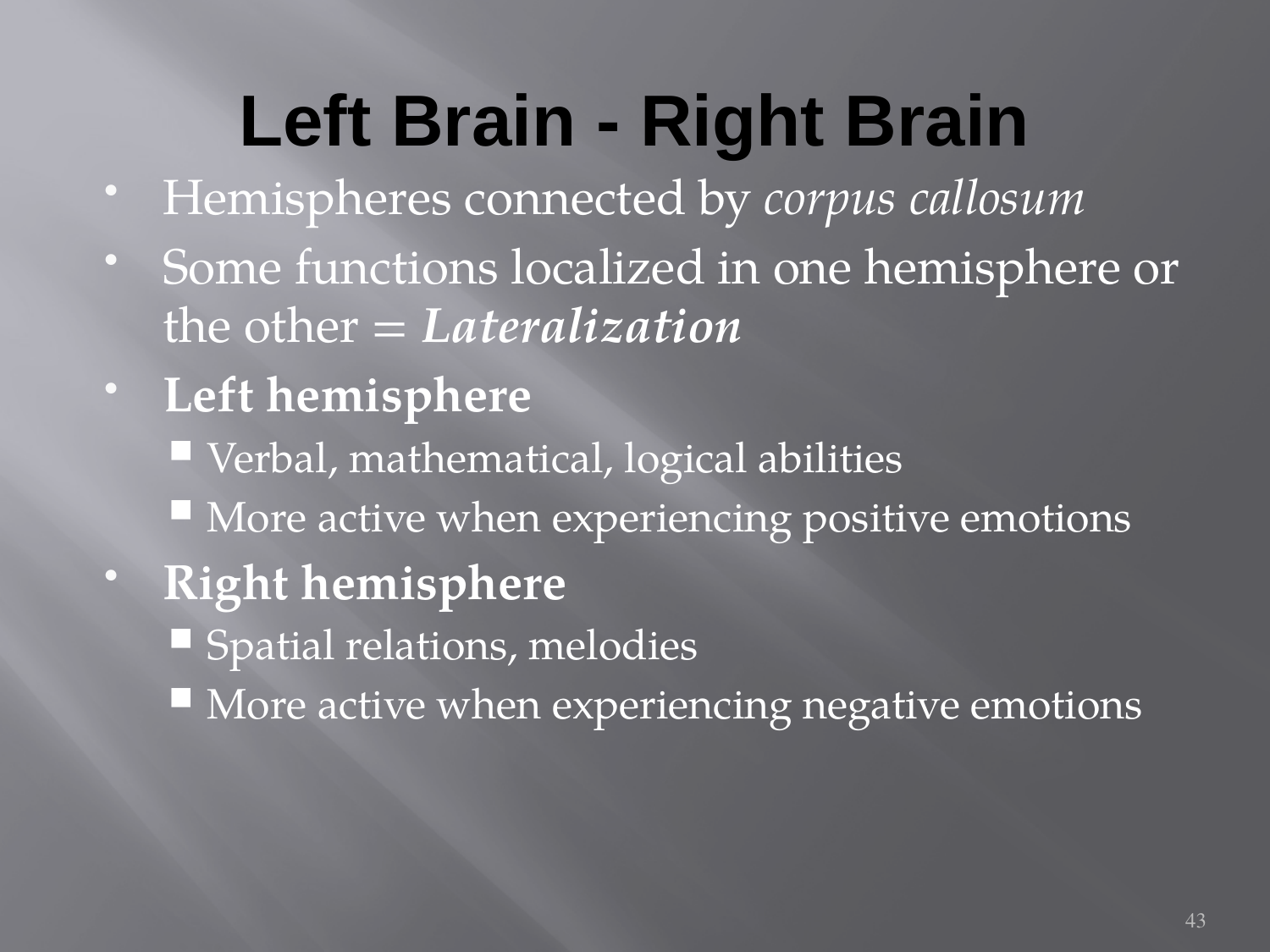

# Left Brain - Right Brain
Hemispheres connected by corpus callosum
Some functions localized in one hemisphere or the other = Lateralization
Left hemisphere
Verbal, mathematical, logical abilities
More active when experiencing positive emotions
Right hemisphere
Spatial relations, melodies
More active when experiencing negative emotions
43